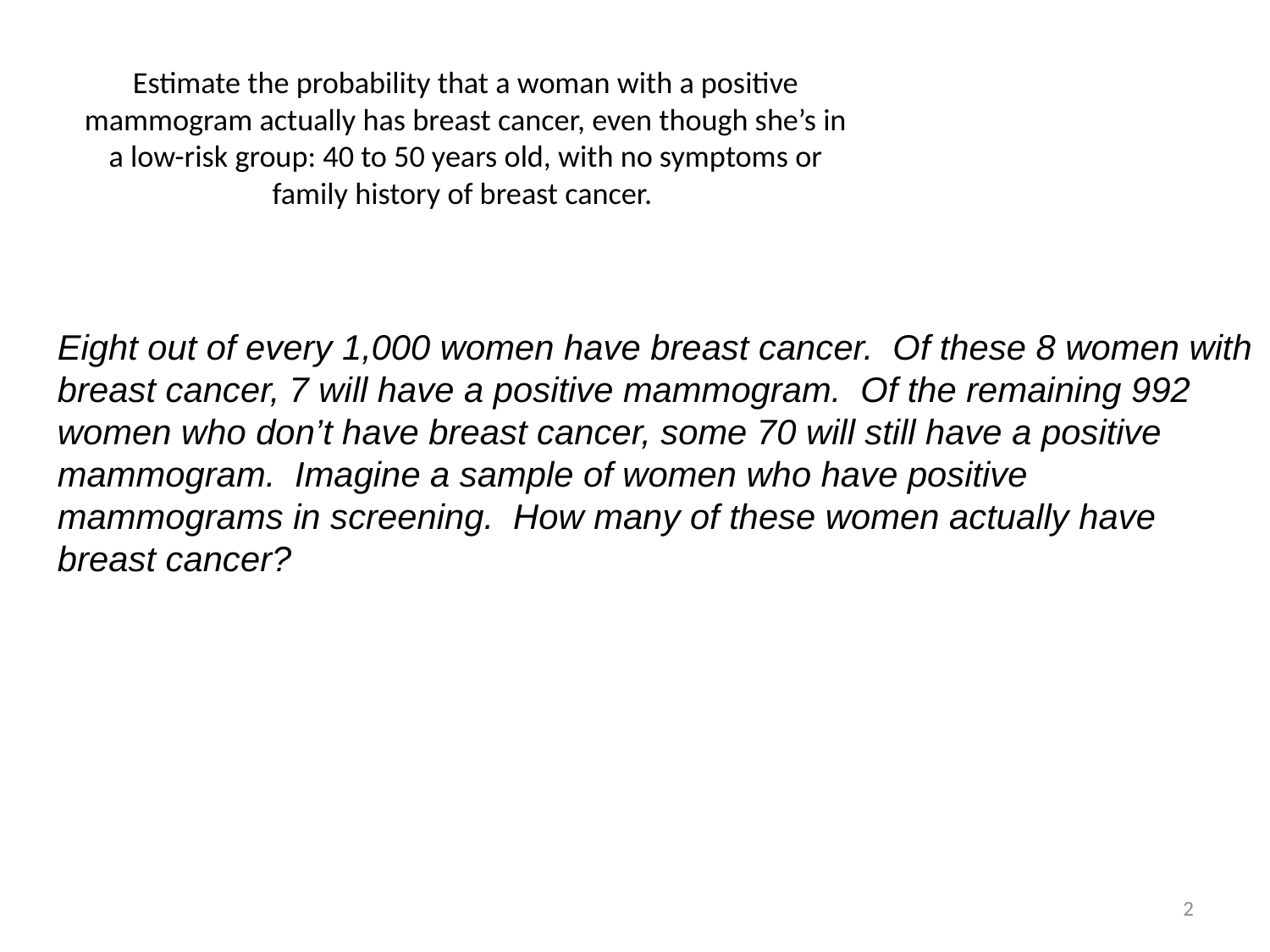

# Estimate the probability that a woman with a positive mammogram actually has breast cancer, even though she’s in a low-risk group: 40 to 50 years old, with no symptoms or family history of breast cancer.

Eight out of every 1,000 women have breast cancer.  Of these 8 women with breast cancer, 7 will have a positive mammogram.  Of the remaining 992 women who don’t have breast cancer, some 70 will still have a positive mammogram.  Imagine a sample of women who have positive mammograms in screening.  How many of these women actually have breast cancer?

2